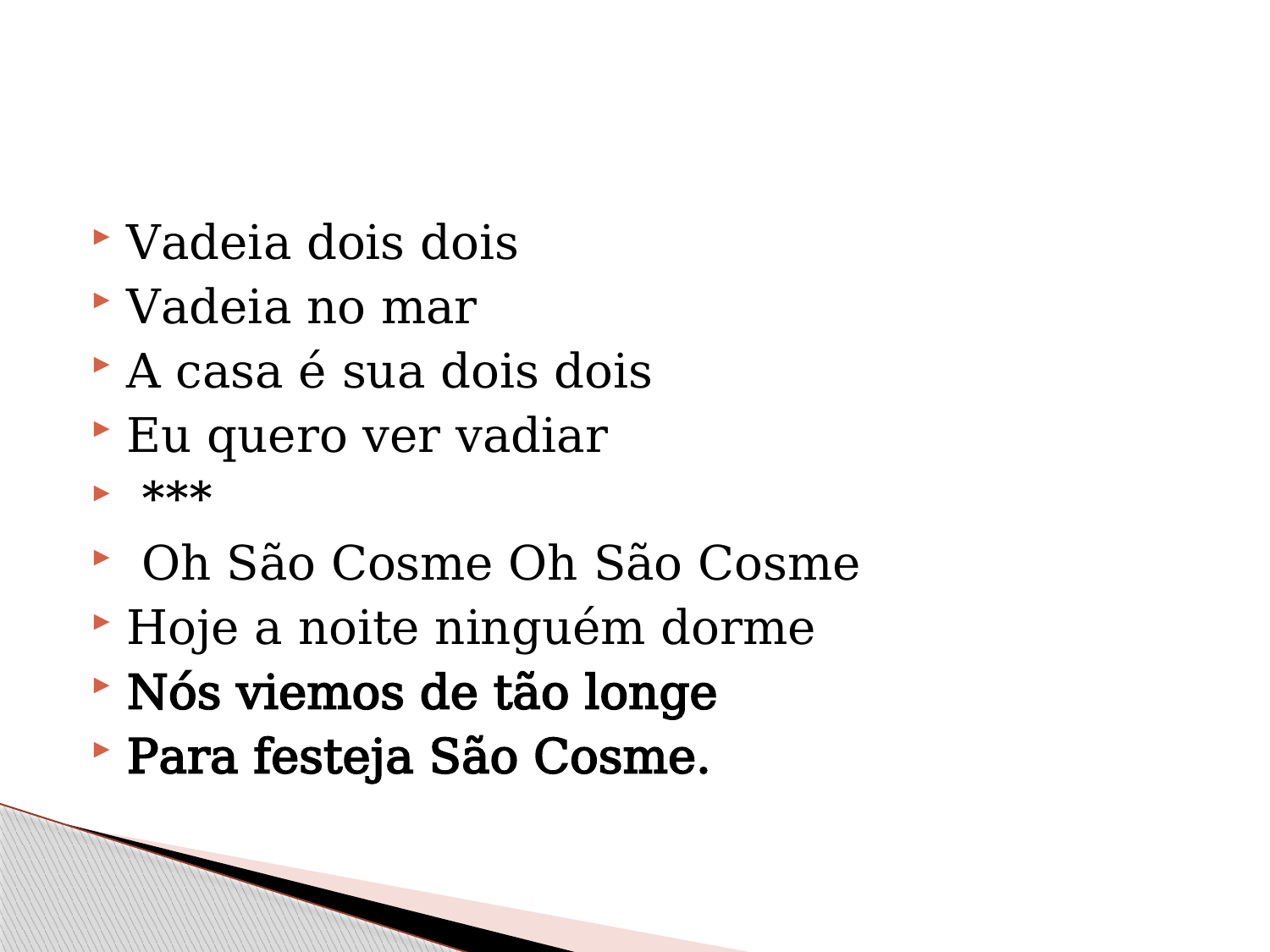

#
Vadeia dois dois
Vadeia no mar
A casa é sua dois dois
Eu quero ver vadiar
 ***
 Oh São Cosme Oh São Cosme
Hoje a noite ninguém dorme
Nós viemos de tão longe
Para festeja São Cosme.